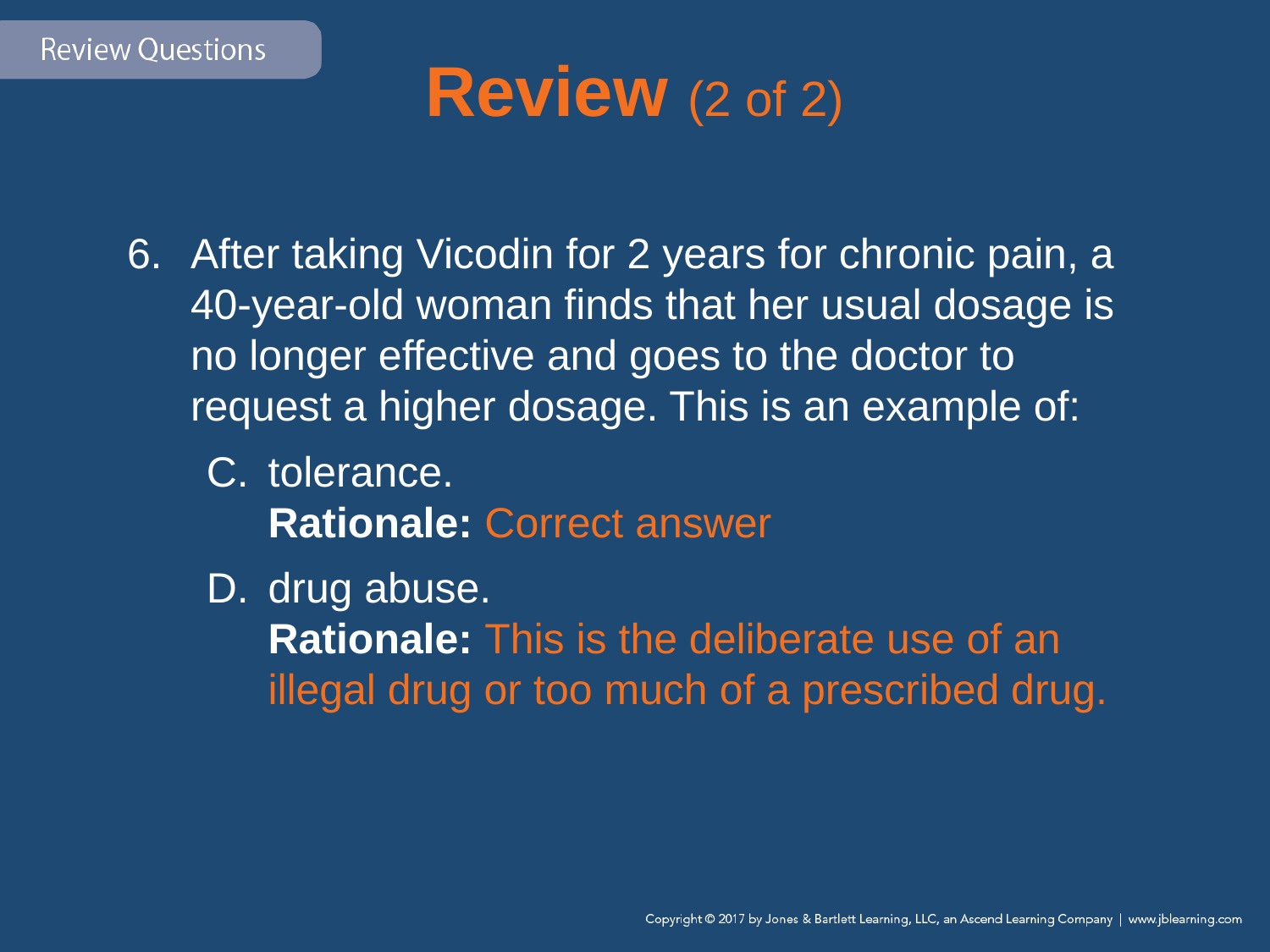

# Review (2 of 2)
After taking Vicodin for 2 years for chronic pain, a 40-year-old woman finds that her usual dosage is no longer effective and goes to the doctor to request a higher dosage. This is an example of:
tolerance.
Rationale: Correct answer
drug abuse.
Rationale: This is the deliberate use of an illegal drug or too much of a prescribed drug.